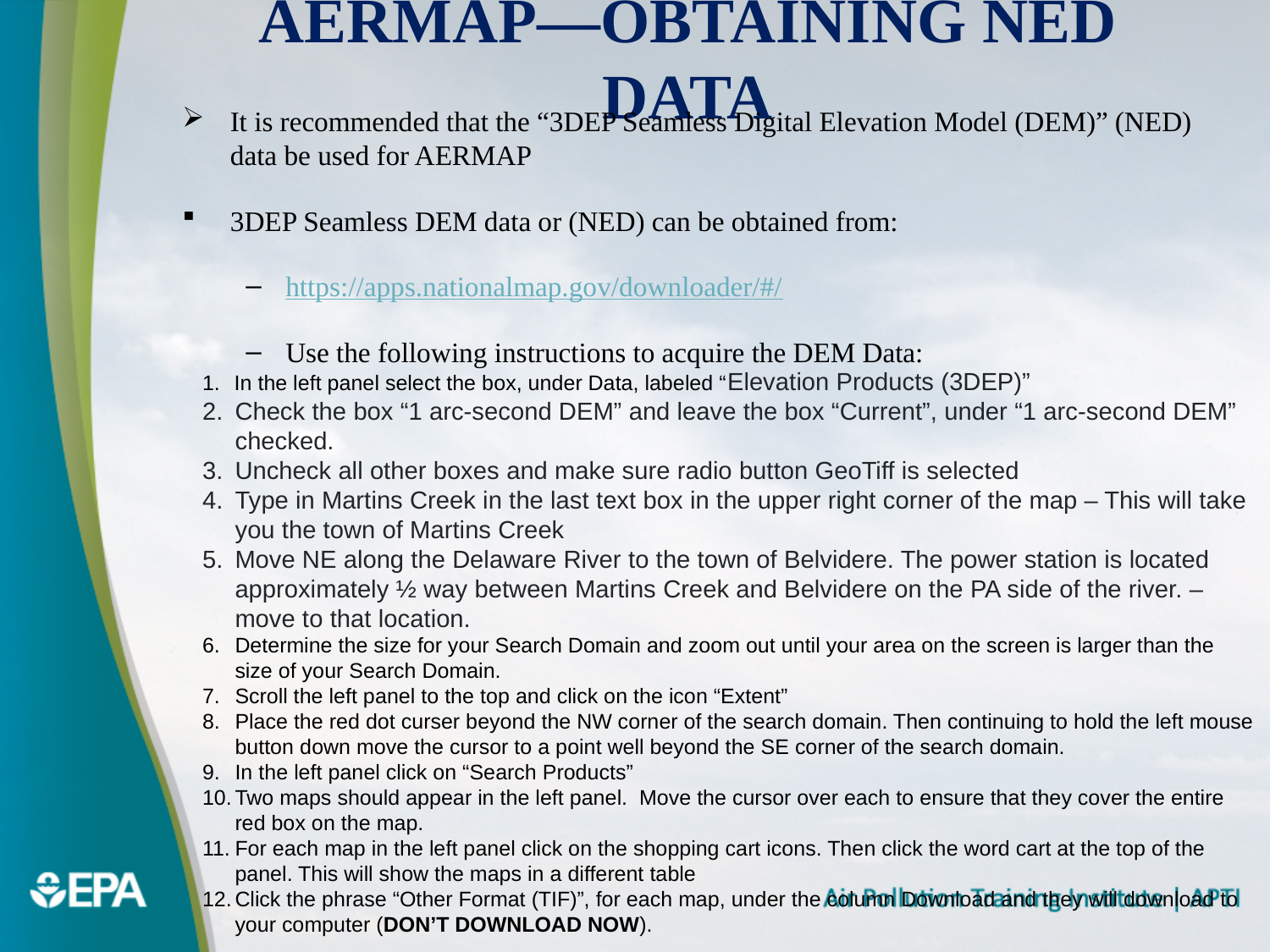

# AERMAP—Obtaining NED Data
It is recommended that the “3DEP Seamless Digital Elevation Model (DEM)” (NED) data be used for AERMAP
3DEP Seamless DEM data or (NED) can be obtained from:
https://apps.nationalmap.gov/downloader/#/
Use the following instructions to acquire the DEM Data:

In the left panel select the box, under Data, labeled “Elevation Products (3DEP)”
Check the box “1 arc-second DEM” and leave the box “Current”, under “1 arc-second DEM” checked.
Uncheck all other boxes and make sure radio button GeoTiff is selected
Type in Martins Creek in the last text box in the upper right corner of the map – This will take you the town of Martins Creek
Move NE along the Delaware River to the town of Belvidere. The power station is located approximately ½ way between Martins Creek and Belvidere on the PA side of the river. – move to that location.
Determine the size for your Search Domain and zoom out until your area on the screen is larger than the size of your Search Domain.
Scroll the left panel to the top and click on the icon “Extent”
Place the red dot curser beyond the NW corner of the search domain. Then continuing to hold the left mouse button down move the cursor to a point well beyond the SE corner of the search domain.
In the left panel click on “Search Products”
Two maps should appear in the left panel.  Move the cursor over each to ensure that they cover the entire red box on the map.
For each map in the left panel click on the shopping cart icons. Then click the word cart at the top of the panel. This will show the maps in a different table
Click the phrase “Other Format (TIF)”, for each map, under the column Download and they will download to your computer (DON’T DOWNLOAD NOW).